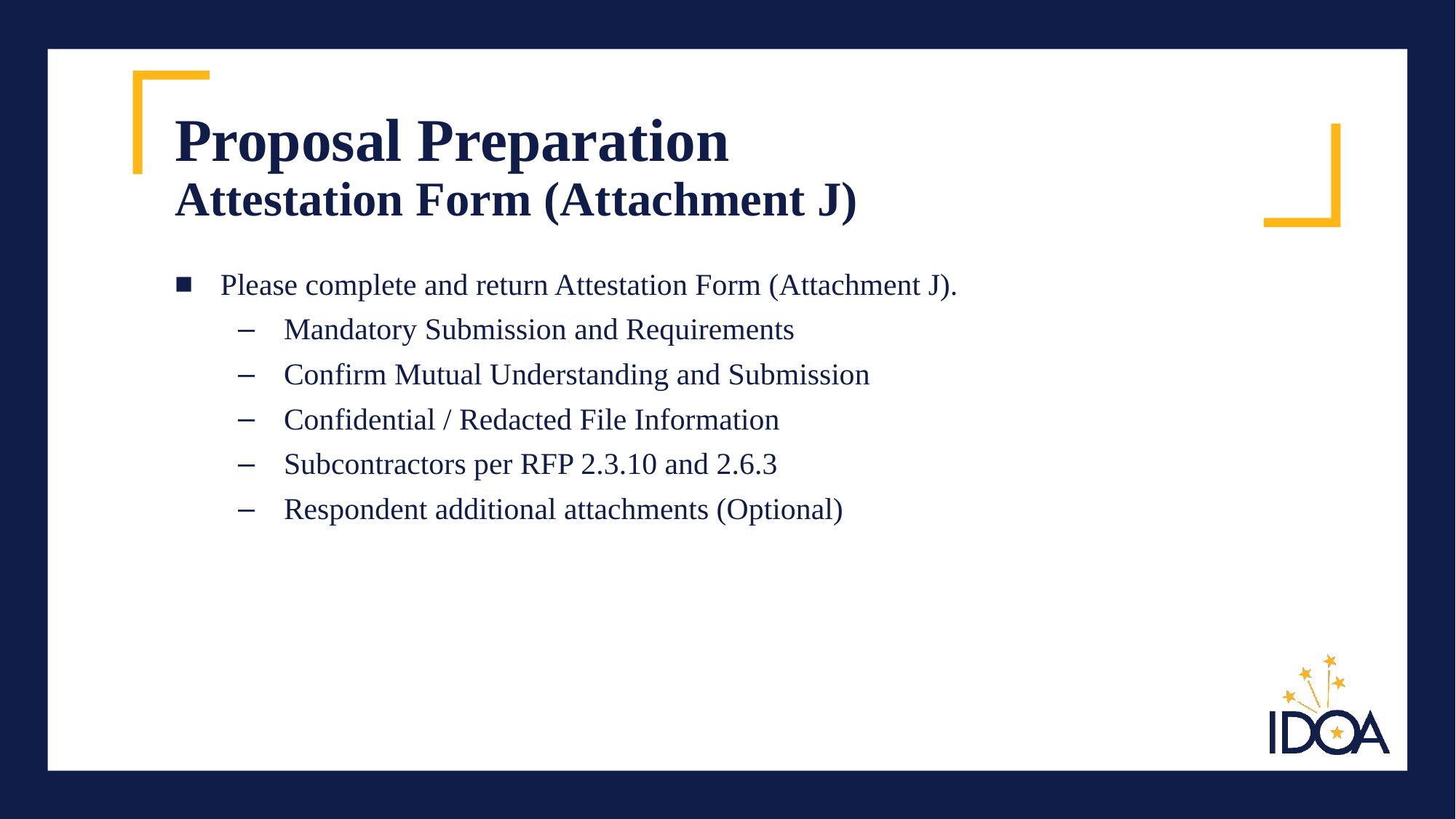

# Proposal Preparation Attestation Form (Attachment J)
Please complete and return Attestation Form (Attachment J).
Mandatory Submission and Requirements
Confirm Mutual Understanding and Submission
Confidential / Redacted File Information
Subcontractors per RFP 2.3.10 and 2.6.3
Respondent additional attachments (Optional)